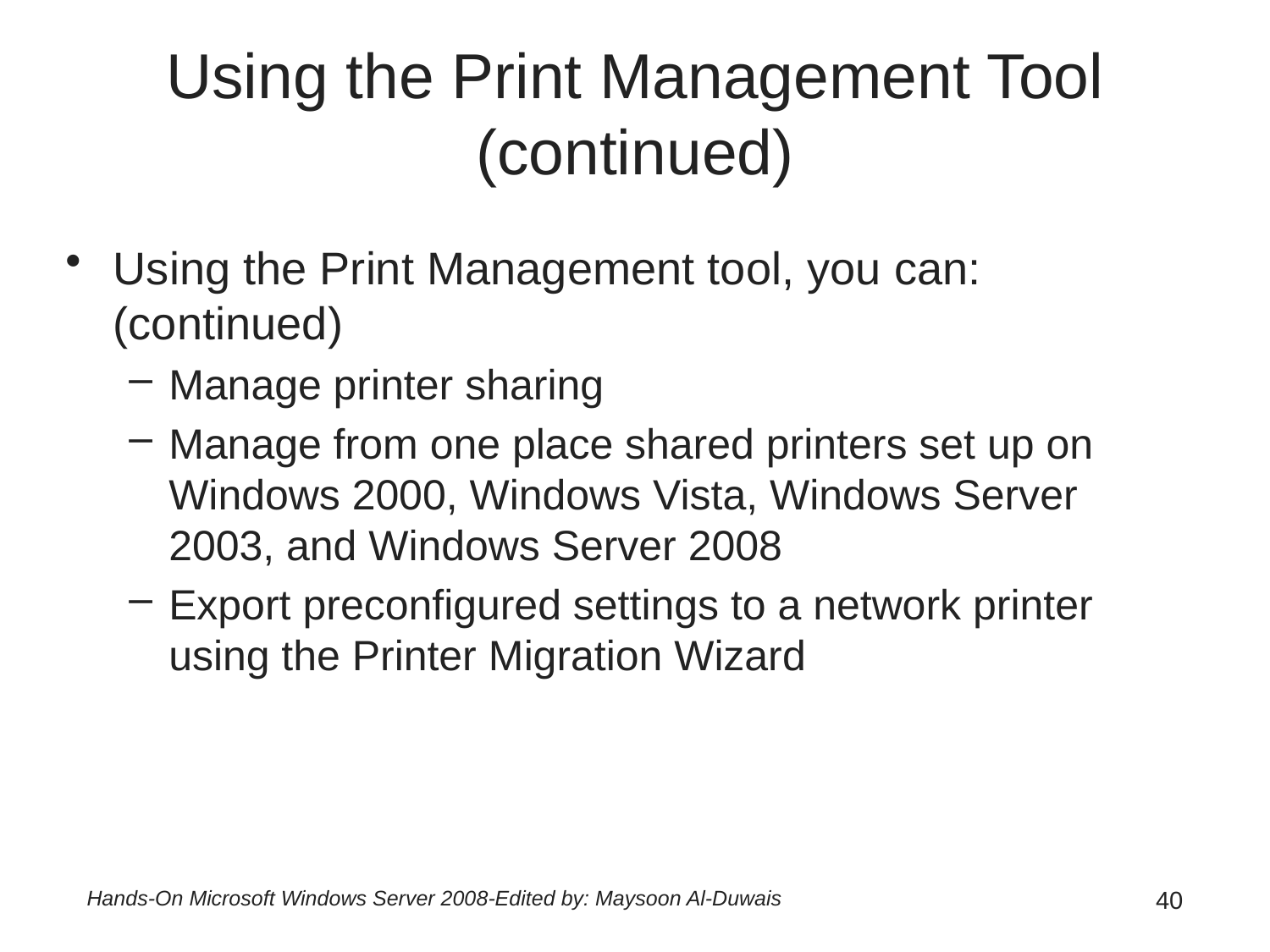

# Using the Print Management Tool (continued)
Using the Print Management tool, you can: (continued)
Manage printer sharing
Manage from one place shared printers set up on Windows 2000, Windows Vista, Windows Server 2003, and Windows Server 2008
Export preconfigured settings to a network printer using the Printer Migration Wizard
Hands-On Microsoft Windows Server 2008-Edited by: Maysoon Al-Duwais
40